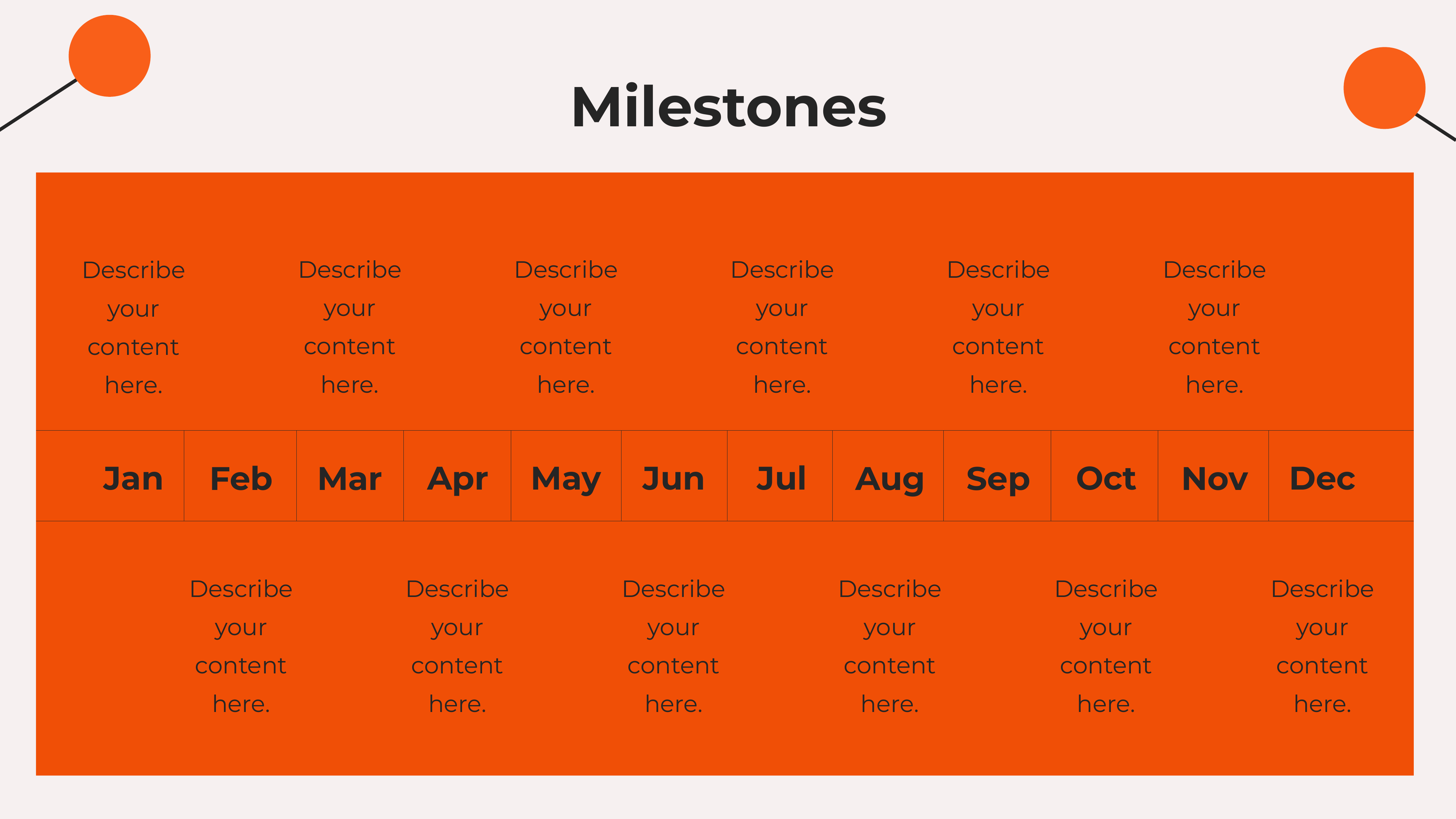

Milestones

Describe your content here.
Describe your content here.
Describe your content here.
Describe your content here.
Describe your content here.
Describe your content here.
Feb
Mar
Aug
Sep
Nov
Jan
Apr
May
Jun
Jul
Oct
Dec
Describe your content here.
Describe your content here.
Describe your content here.
Describe your content here.
Describe your content here.
Describe your content here.